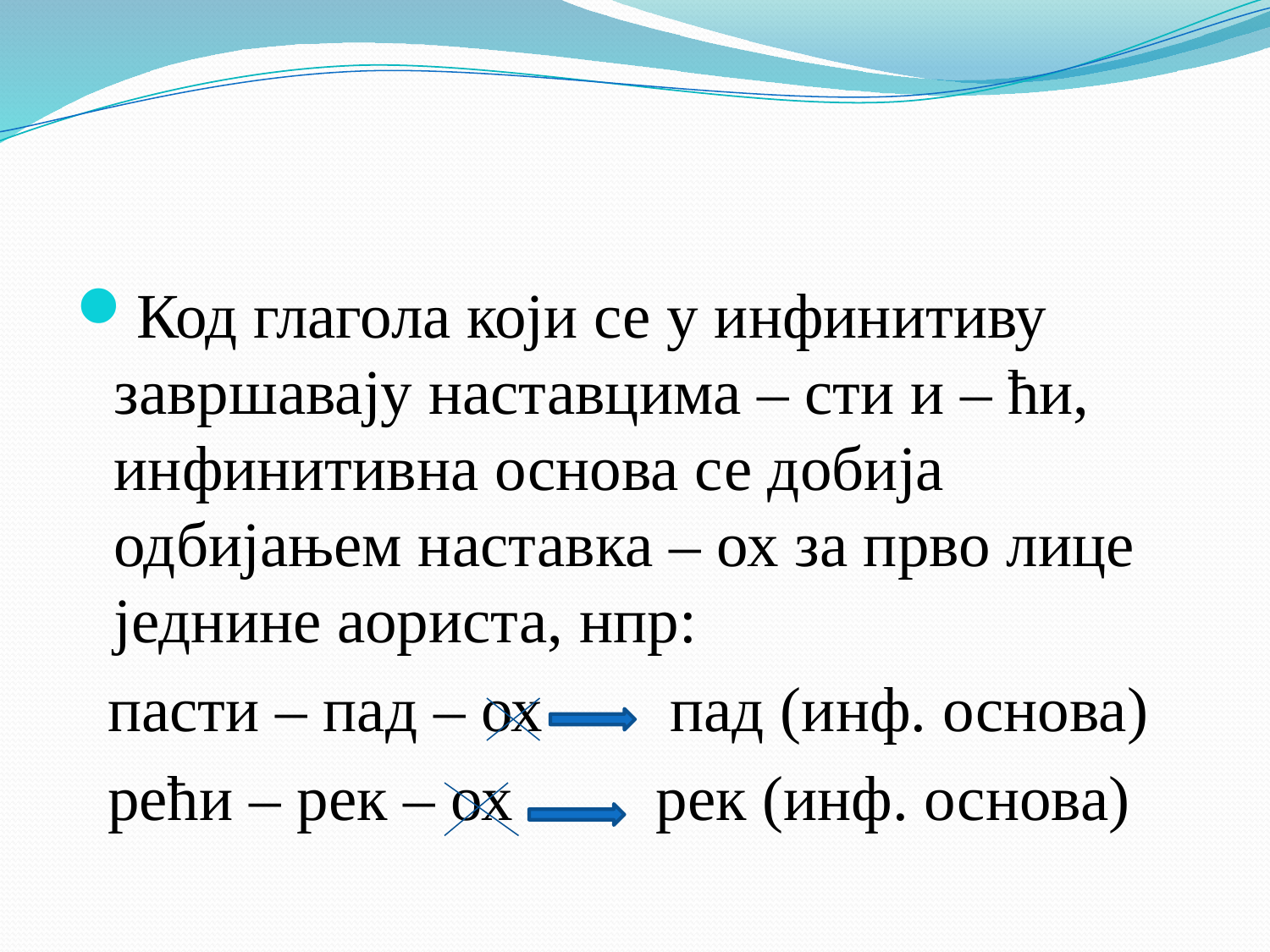

#
Код глагола који се у инфинитиву завршавају наставцима – сти и – ћи, инфинитивна основа се добија одбијањем наставка – ох за прво лице једнине аориста, нпр:
  пасти – пад – ох        пад (инф. основа)
  рећи – рек – ох         рек (инф. основа)